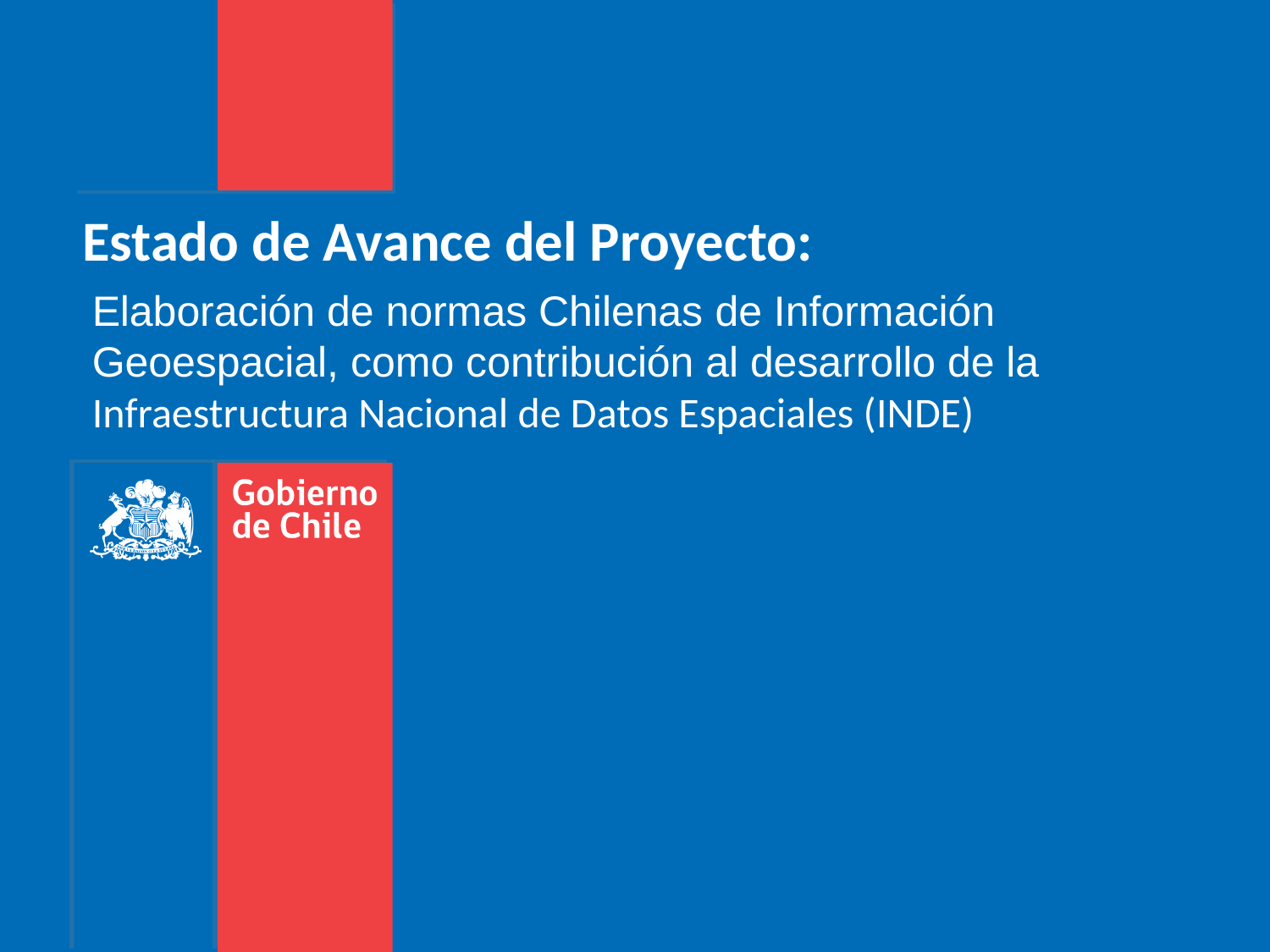

# Estado de Avance del Proyecto:
Elaboración de normas Chilenas de Información Geoespacial, como contribución al desarrollo de la Infraestructura Nacional de Datos Espaciales (INDE)